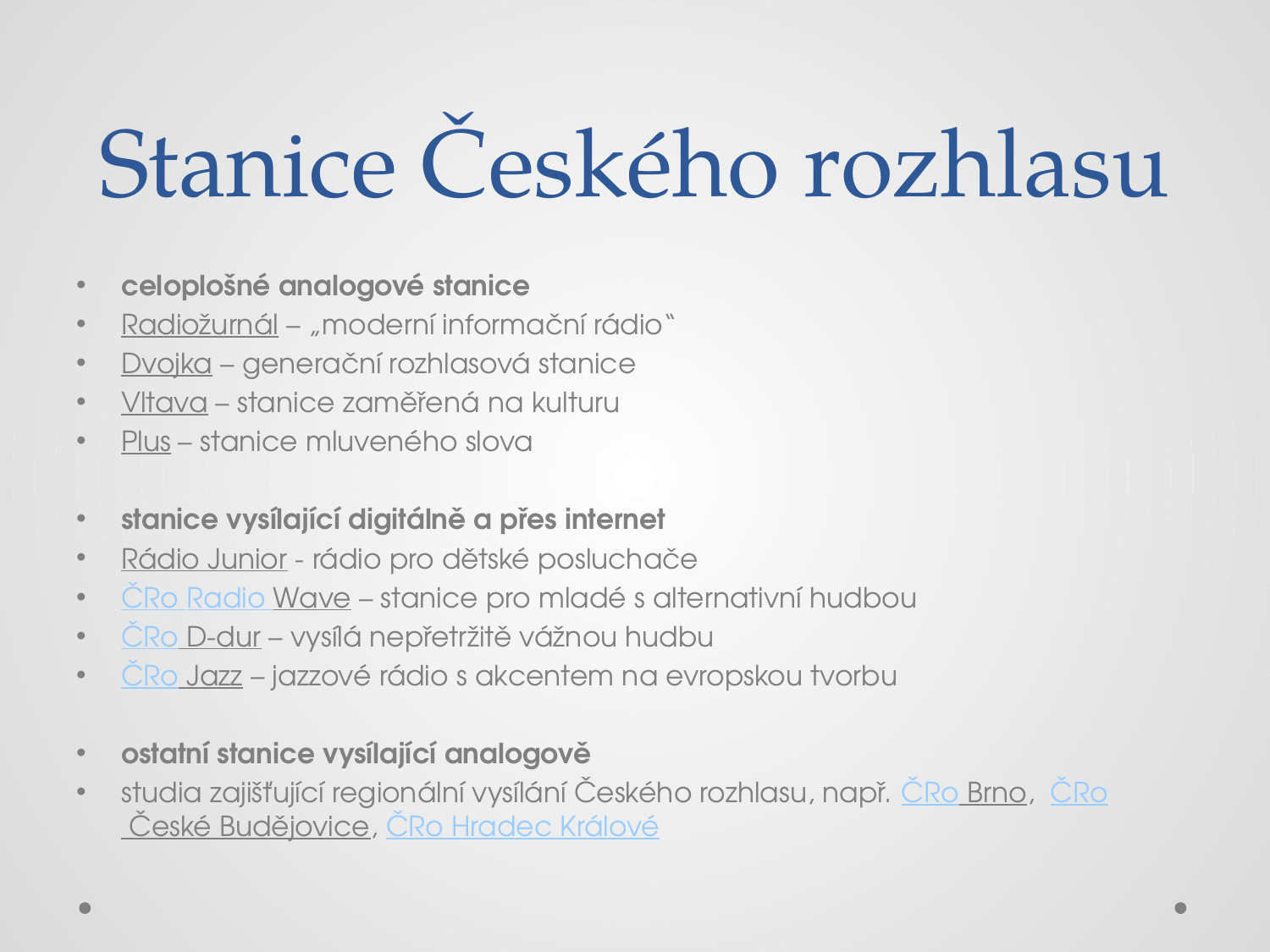

# Stanice Českého rozhlasu

celoplošné analogové stanice
Radiožurnál – „moderní informační rádio“
Dvojka – generační rozhlasová stanice
Vltava – stanice zaměřená na kulturu
Plus – stanice mluveného slova

stanice vysílající digitálně a přes internet
Rádio Junior - rádio pro dětské posluchače
ČRo Radio Wave – stanice pro mladé s alternativní hudbou
ČRo D-dur – vysílá nepřetržitě vážnou hudbu
ČRo Jazz – jazzové rádio s akcentem na evropskou tvorbu

ostatní stanice vysílající analogově
studia zajišťující regionální vysílání Českého rozhlasu, např. ČRo Brno,  ČRo České Budějovice, ČRo Hradec Králové